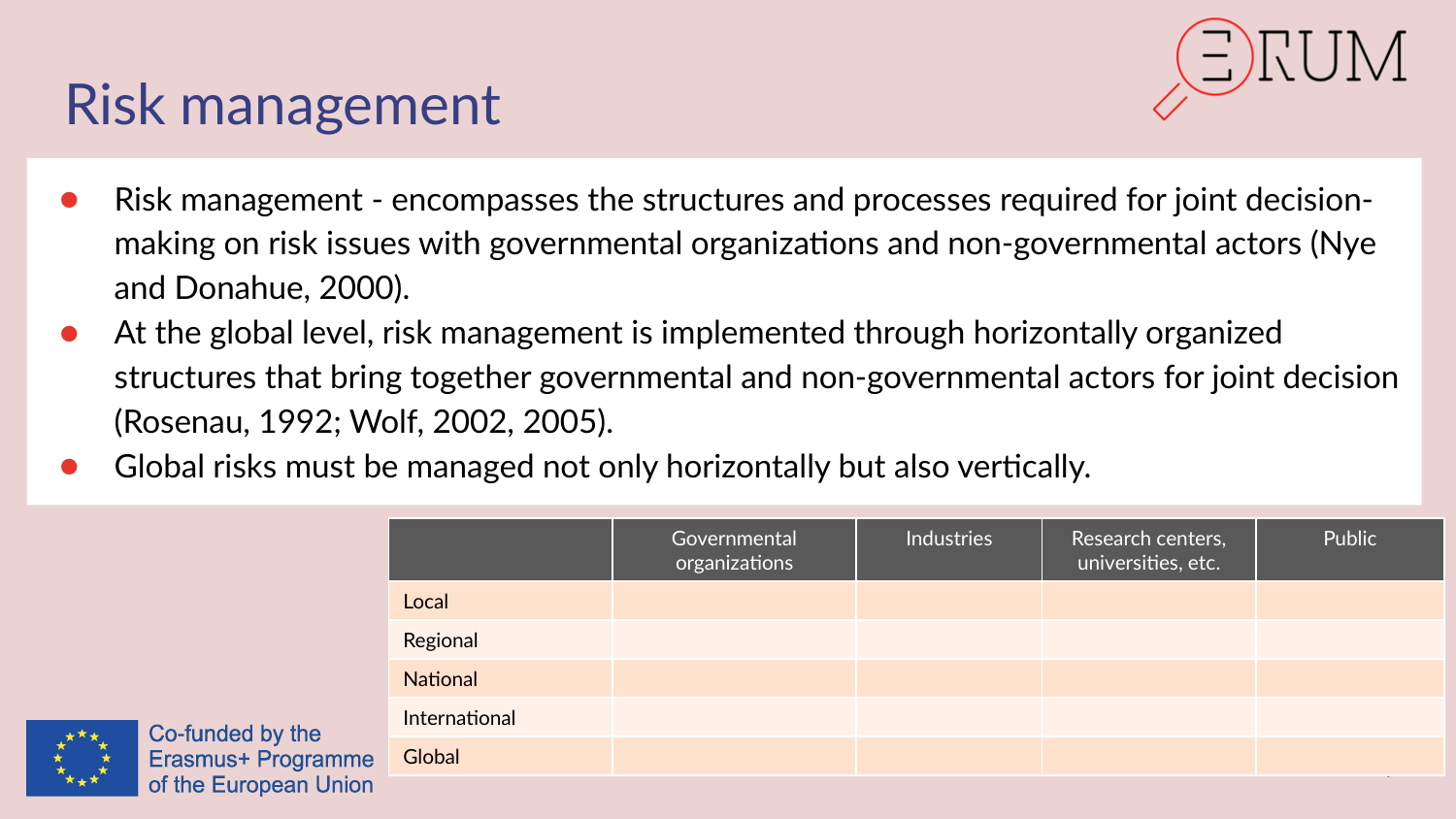

# Risk management
Risk management - encompasses the structures and processes required for joint decision-making on risk issues with governmental organizations and non-governmental actors (Nye and Donahue, 2000).
At the global level, risk management is implemented through horizontally organized structures that bring together governmental and non-governmental actors for joint decision (Rosenau, 1992; Wolf, 2002, 2005).
Global risks must be managed not only horizontally but also vertically.
|  | Governmental organizations | Industries | Research centers, universities, etc. | Public |
| --- | --- | --- | --- | --- |
| Local |  |  |  |  |
| Regional |  |  |  |  |
| National |  |  |  |  |
| International |  |  |  |  |
| Global |  |  |  |  |
4